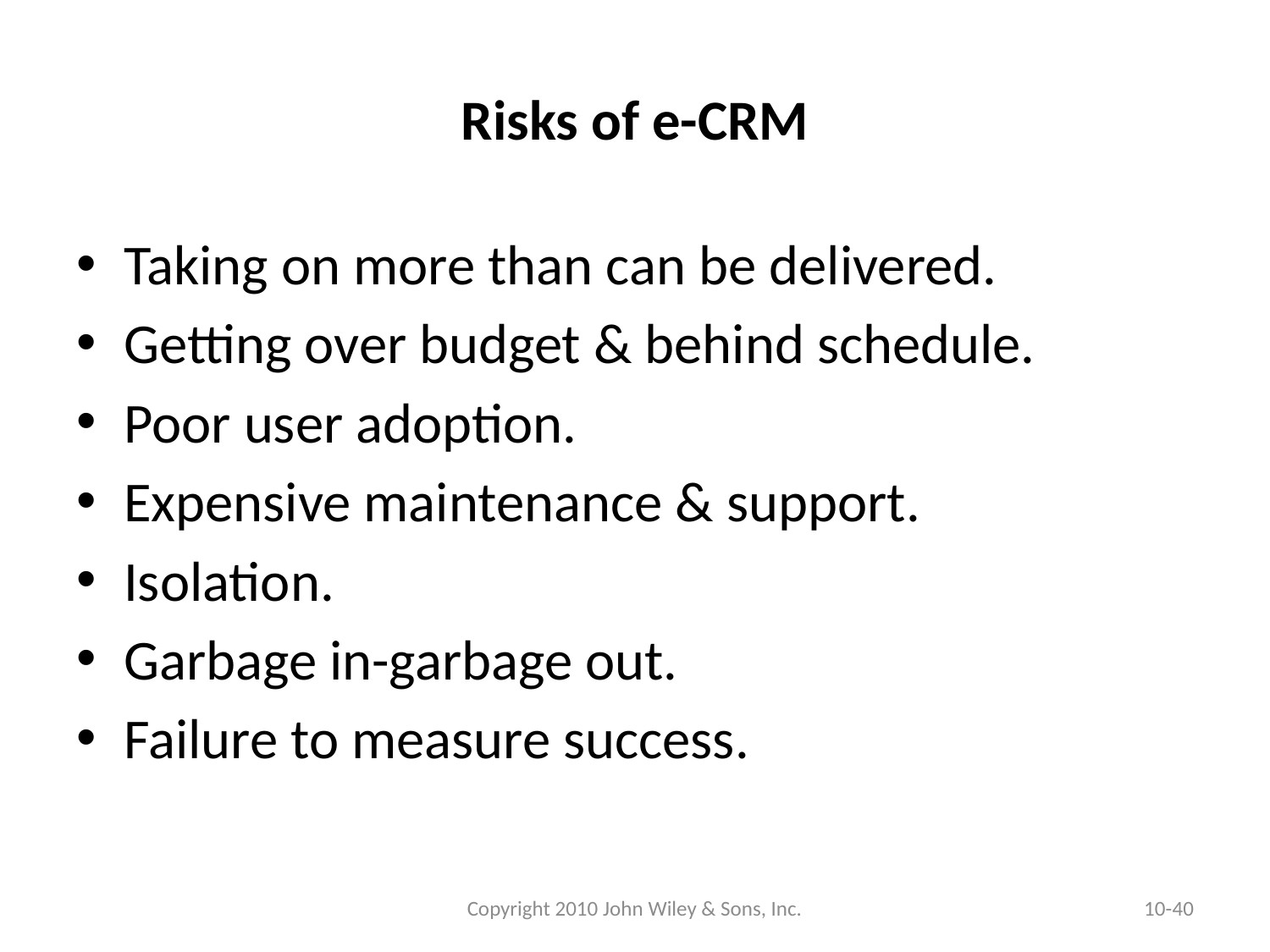

# Risks of e-CRM
Taking on more than can be delivered.
Getting over budget & behind schedule.
Poor user adoption.
Expensive maintenance & support.
Isolation.
Garbage in-garbage out.
Failure to measure success.
Copyright 2010 John Wiley & Sons, Inc.
10-40